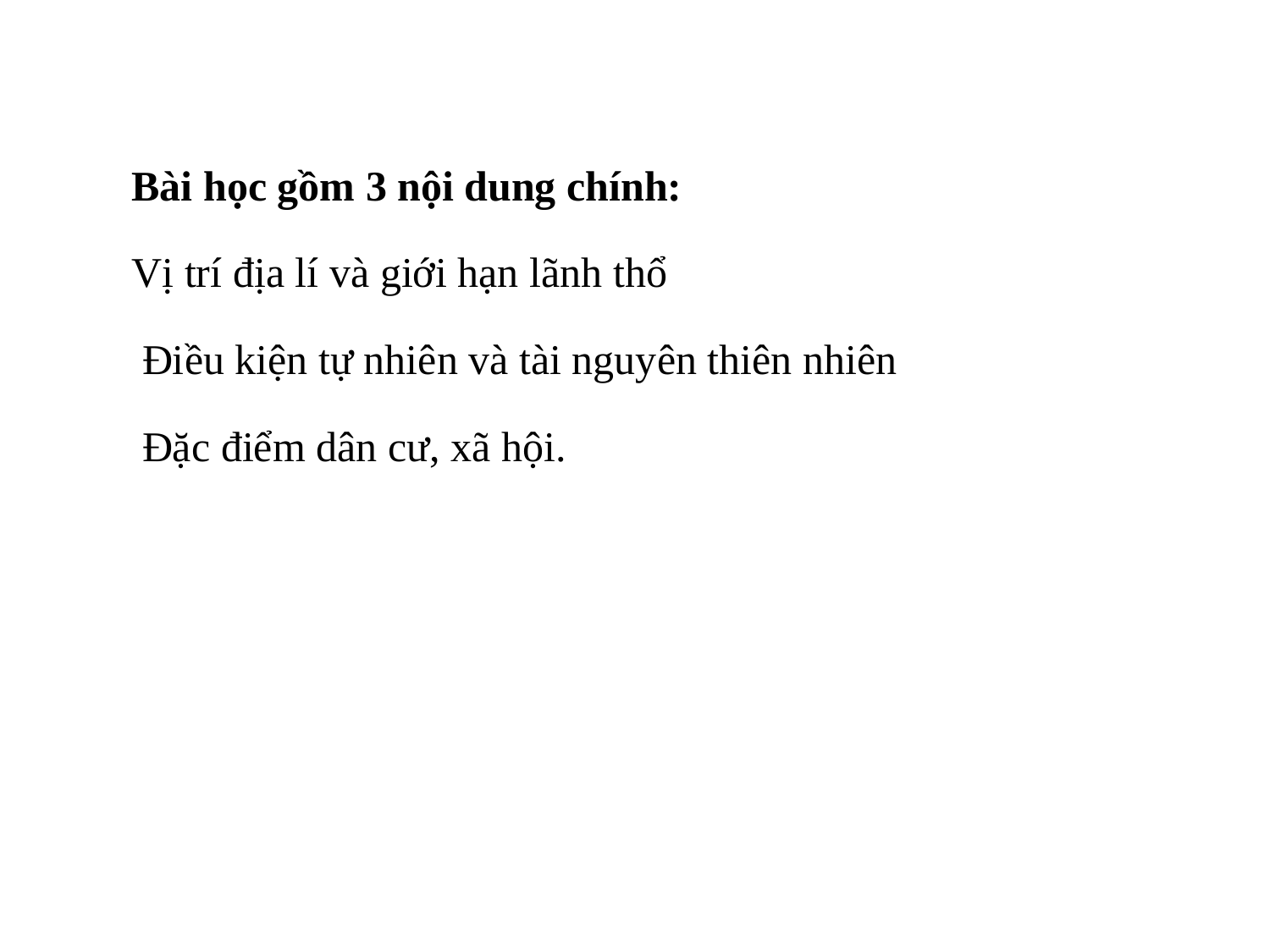

Bài học gồm 3 nội dung chính:
Vị trí địa lí và giới hạn lãnh thổ
 Điều kiện tự nhiên và tài nguyên thiên nhiên
 Đặc điểm dân cư, xã hội.